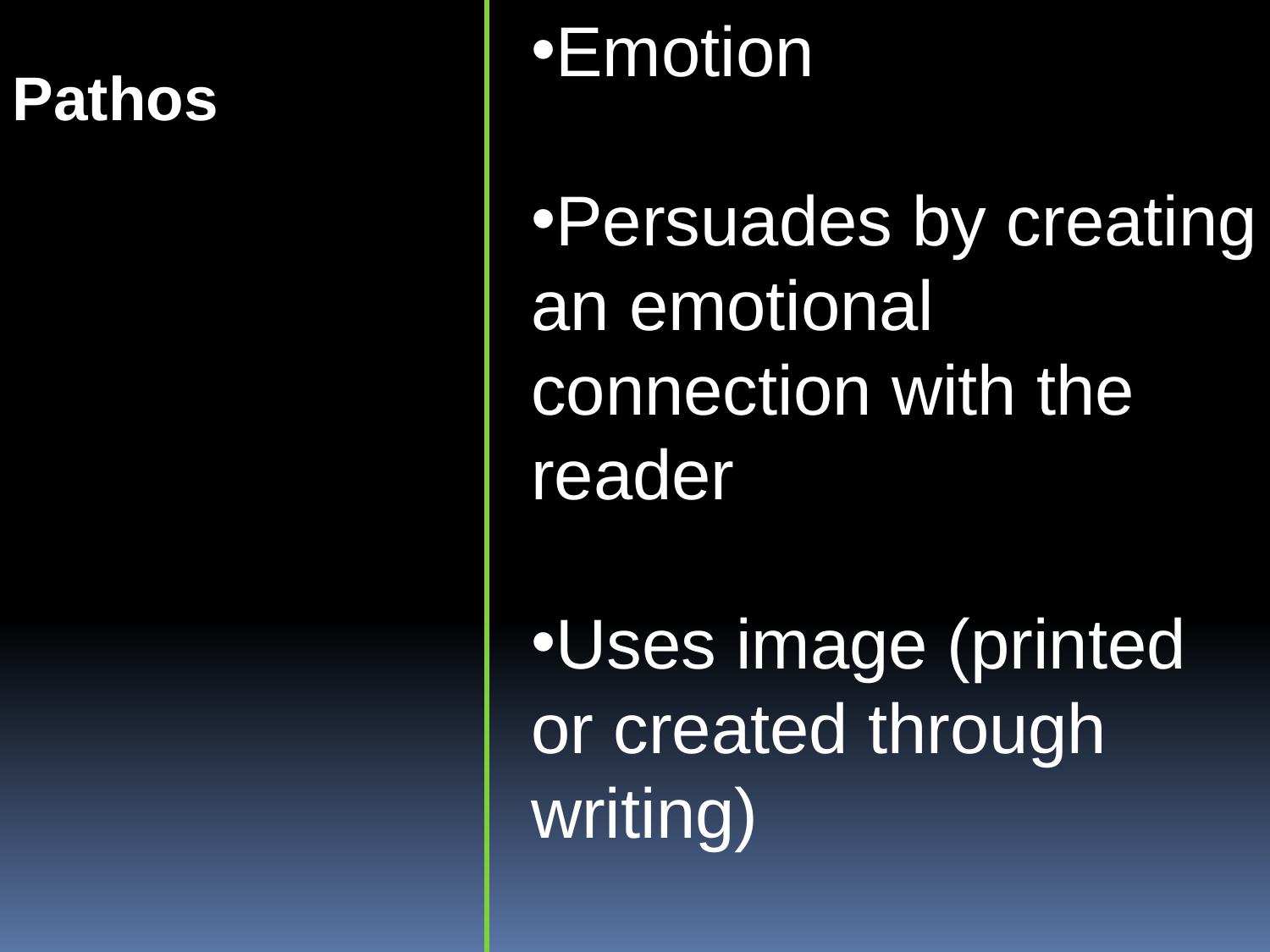

Emotion

Persuades by creating an emotional connection with the reader

Uses image (printed or created through writing)

Frequently used by non-profits and charities

Pathos